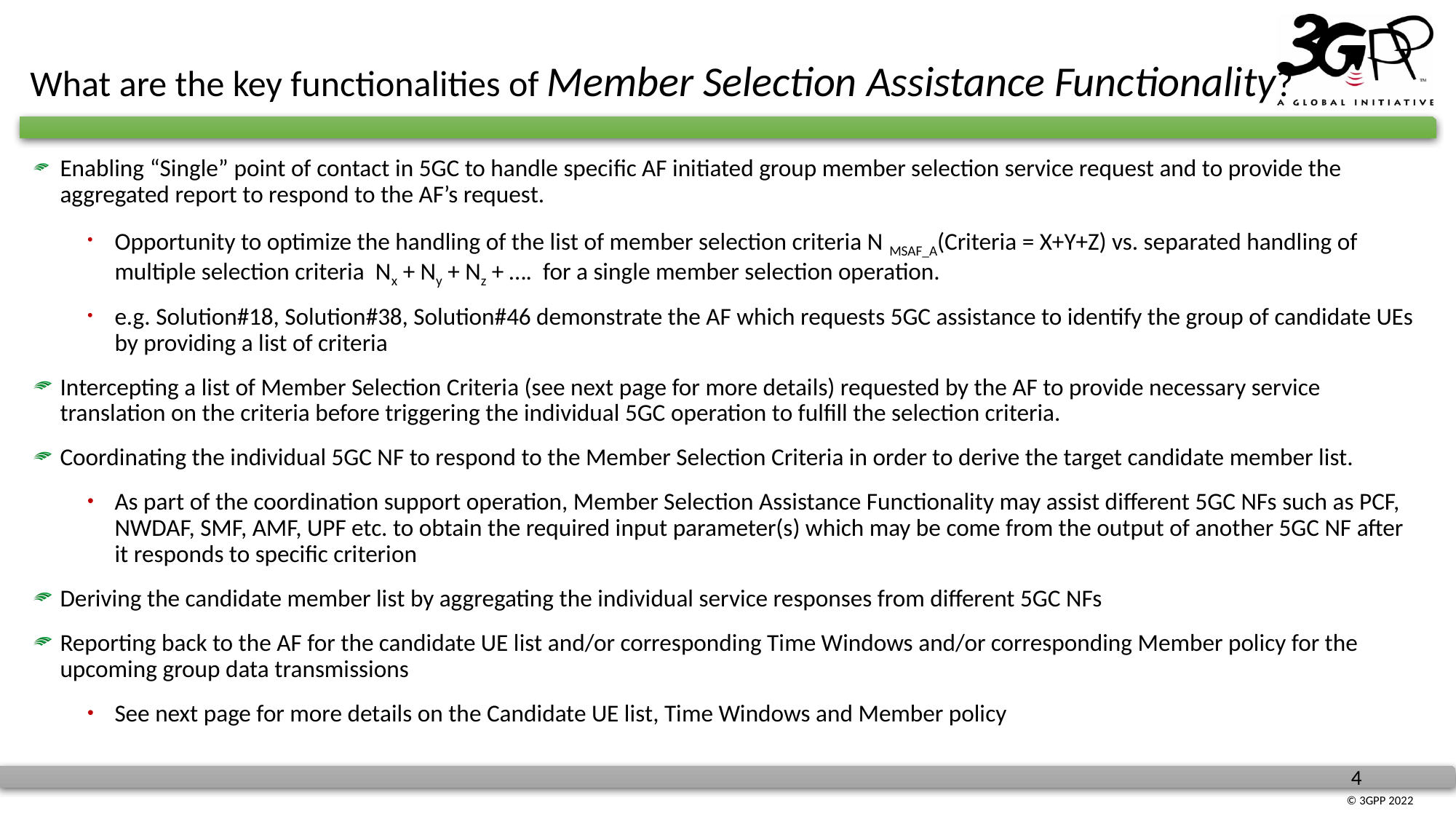

# What are the key functionalities of Member Selection Assistance Functionality?
Enabling “Single” point of contact in 5GC to handle specific AF initiated group member selection service request and to provide the aggregated report to respond to the AF’s request.
Opportunity to optimize the handling of the list of member selection criteria N MSAF_A(Criteria = X+Y+Z) vs. separated handling of multiple selection criteria  Nx + Ny + Nz + ….  for a single member selection operation.
e.g. Solution#18, Solution#38, Solution#46 demonstrate the AF which requests 5GC assistance to identify the group of candidate UEs by providing a list of criteria
Intercepting a list of Member Selection Criteria (see next page for more details) requested by the AF to provide necessary service translation on the criteria before triggering the individual 5GC operation to fulfill the selection criteria.
Coordinating the individual 5GC NF to respond to the Member Selection Criteria in order to derive the target candidate member list.
As part of the coordination support operation, Member Selection Assistance Functionality may assist different 5GC NFs such as PCF, NWDAF, SMF, AMF, UPF etc. to obtain the required input parameter(s) which may be come from the output of another 5GC NF after it responds to specific criterion
Deriving the candidate member list by aggregating the individual service responses from different 5GC NFs
Reporting back to the AF for the candidate UE list and/or corresponding Time Windows and/or corresponding Member policy for the upcoming group data transmissions
See next page for more details on the Candidate UE list, Time Windows and Member policy